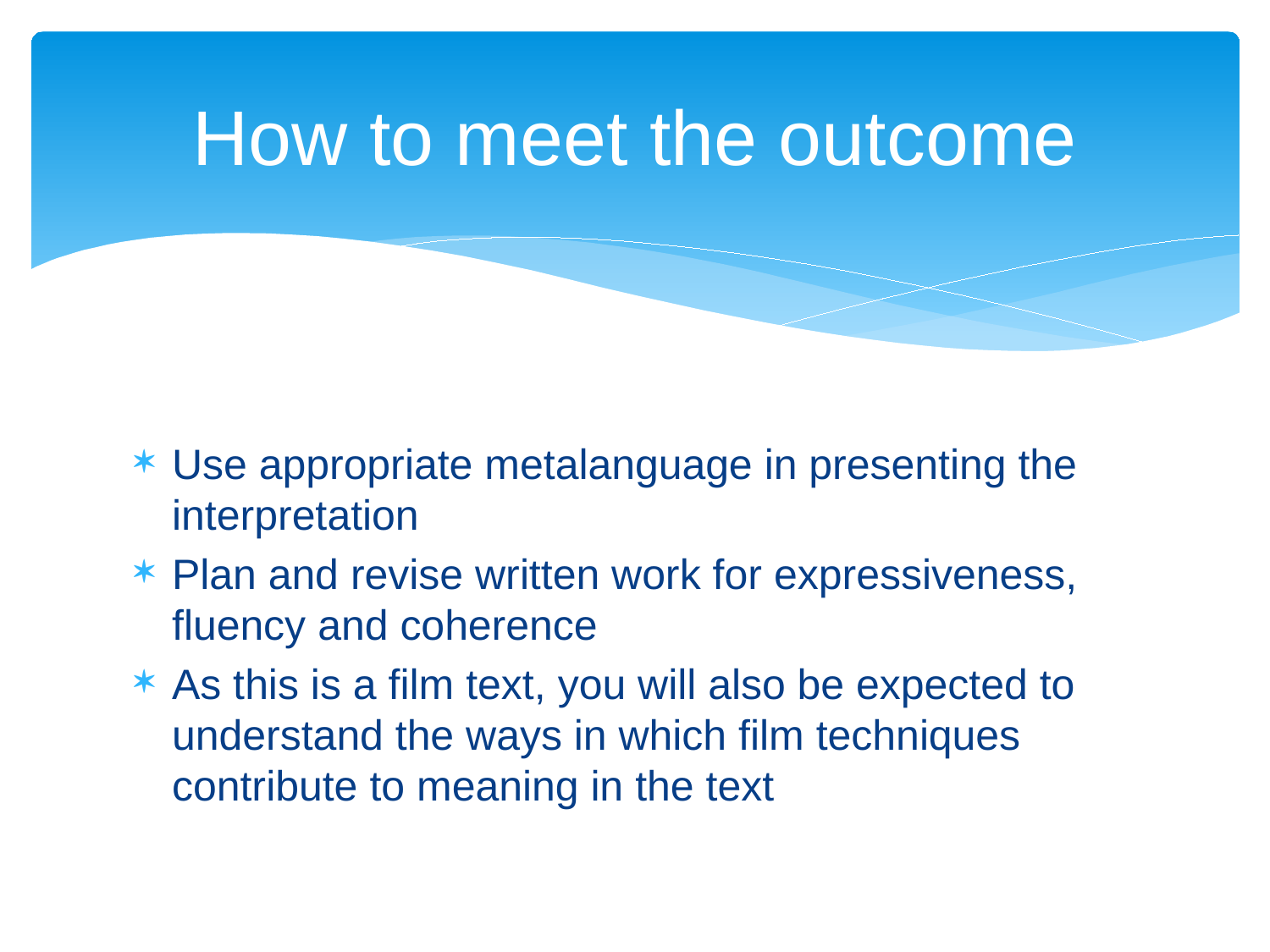

# How to meet the outcome

Use appropriate metalanguage in presenting the interpretation
Plan and revise written work for expressiveness, fluency and coherence
As this is a film text, you will also be expected to understand the ways in which film techniques contribute to meaning in the text